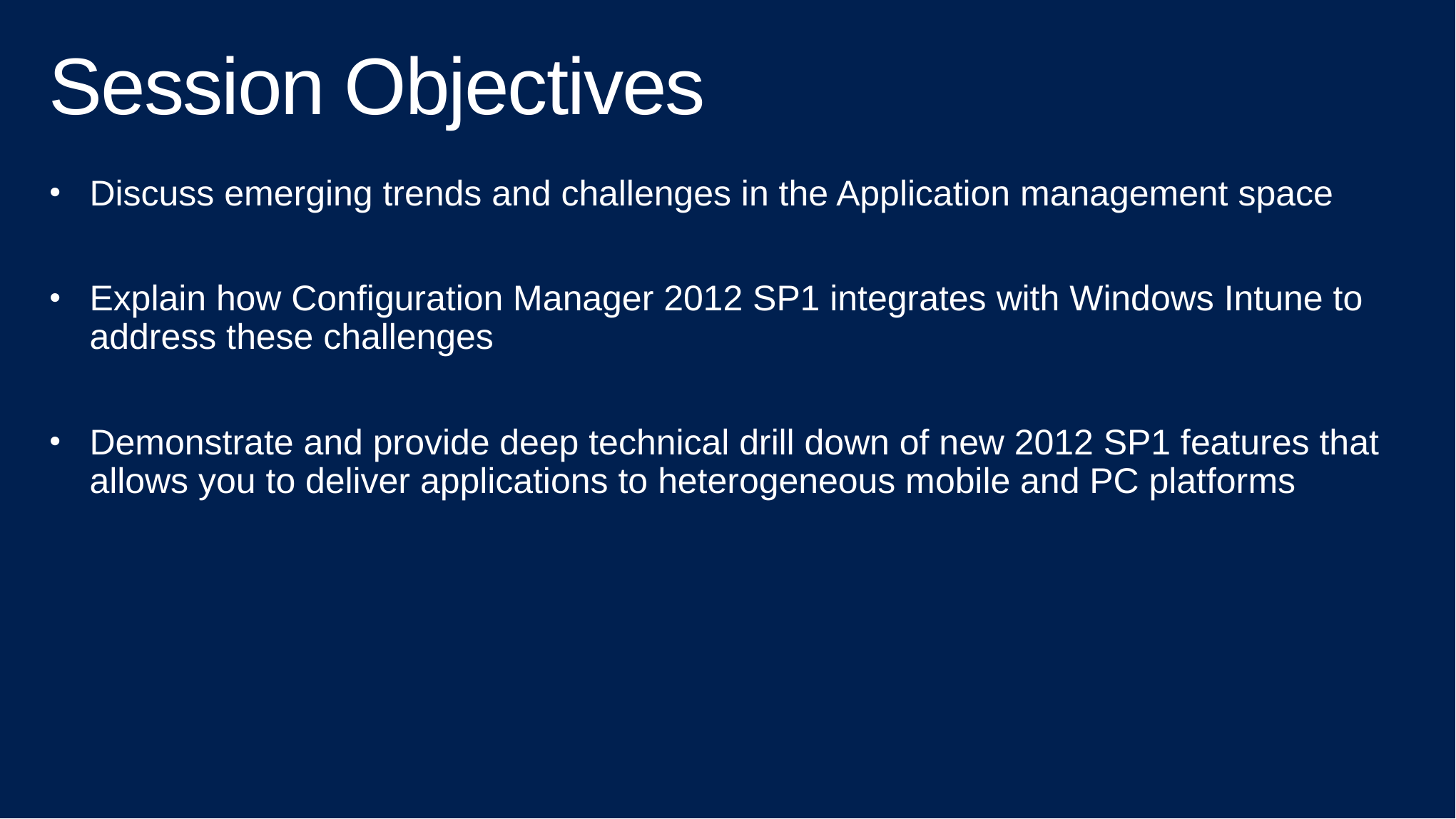

# Session Objectives
Discuss emerging trends and challenges in the Application management space

Explain how Configuration Manager 2012 SP1 integrates with Windows Intune to address these challenges

Demonstrate and provide deep technical drill down of new 2012 SP1 features that allows you to deliver applications to heterogeneous mobile and PC platforms